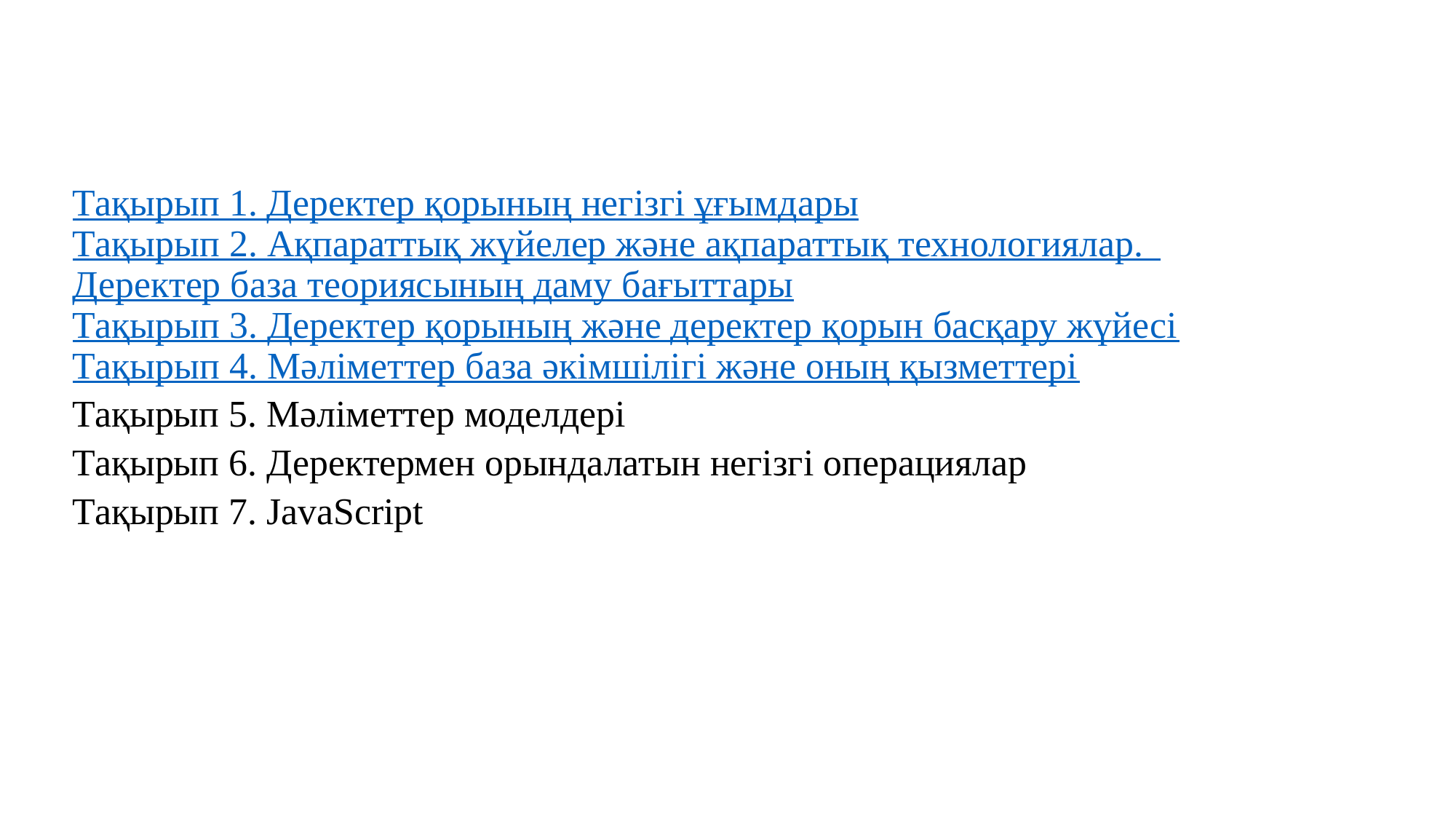

Тақырып 1. Деректер қорының негізгі ұғымдары
Тақырып 2. Ақпараттық жүйелер және ақпараттық технологиялар.  Деректер база теориясының даму бағыттары
Тақырып 3. Деректер қорының және деректер қорын басқару жүйесі
Тақырып 4. Мәліметтер база әкімшілігі және оның қызметтері
Тақырып 5. Мәліметтер моделдері
Тақырып 6. Деректермен орындалатын негізгі операциялар
Тақырып 7. JavaScript